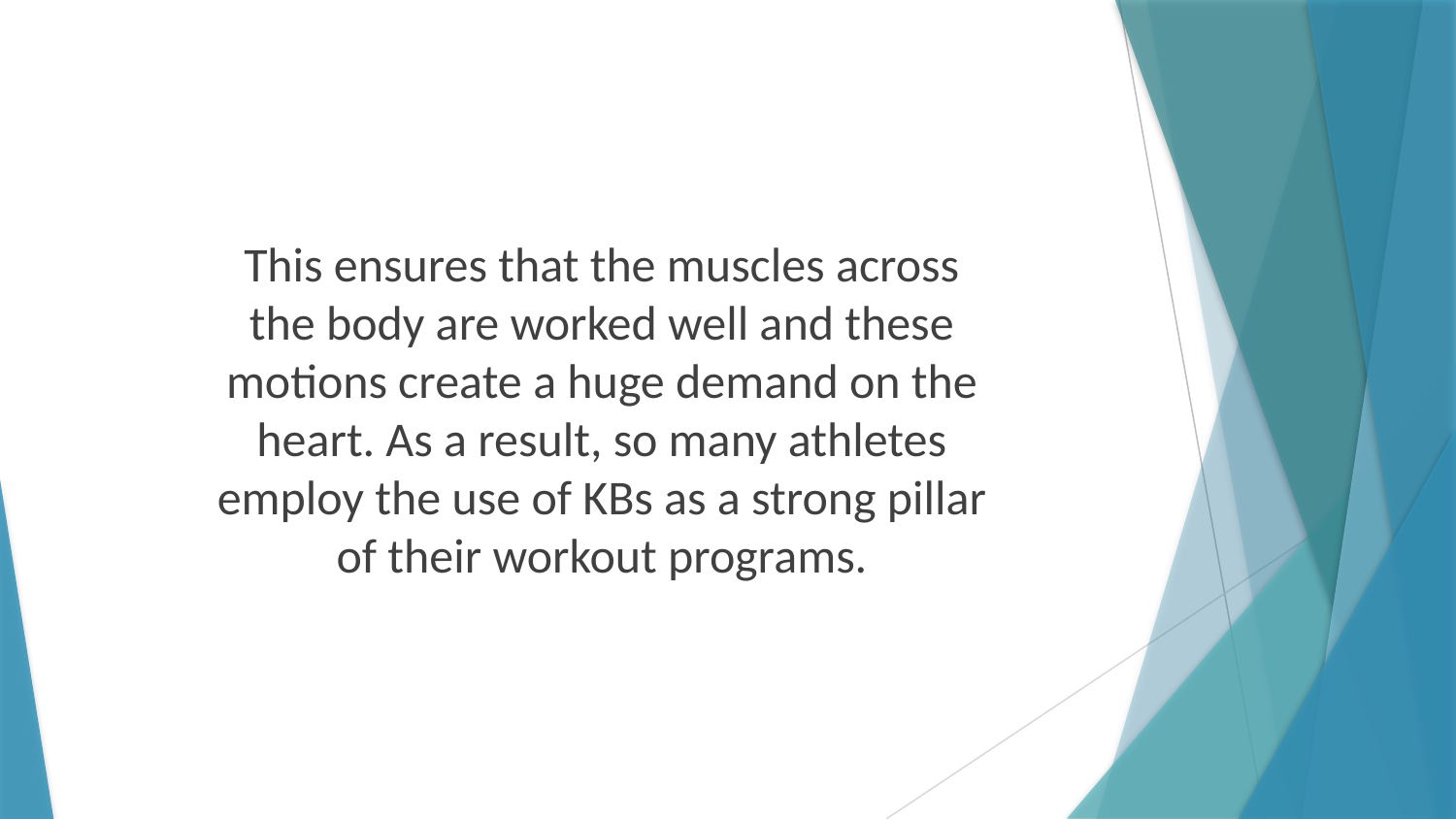

This ensures that the muscles across the body are worked well and these motions create a huge demand on the heart. As a result, so many athletes employ the use of KBs as a strong pillar of their workout programs.